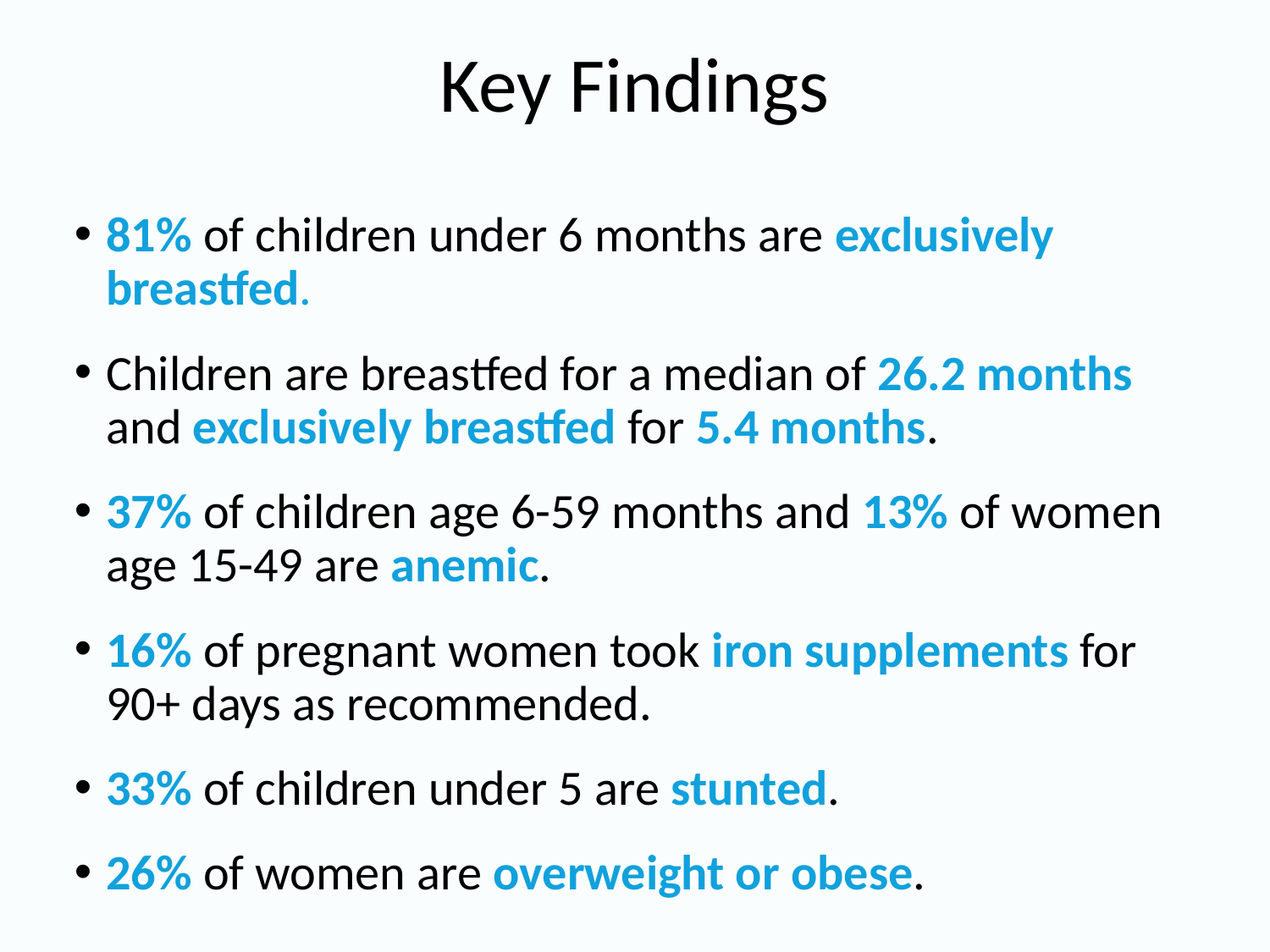

# Key Findings
81% of children under 6 months are exclusively breastfed.
Children are breastfed for a median of 26.2 months and exclusively breastfed for 5.4 months.
37% of children age 6-59 months and 13% of women age 15-49 are anemic.
16% of pregnant women took iron supplements for 90+ days as recommended.
33% of children under 5 are stunted.
26% of women are overweight or obese.